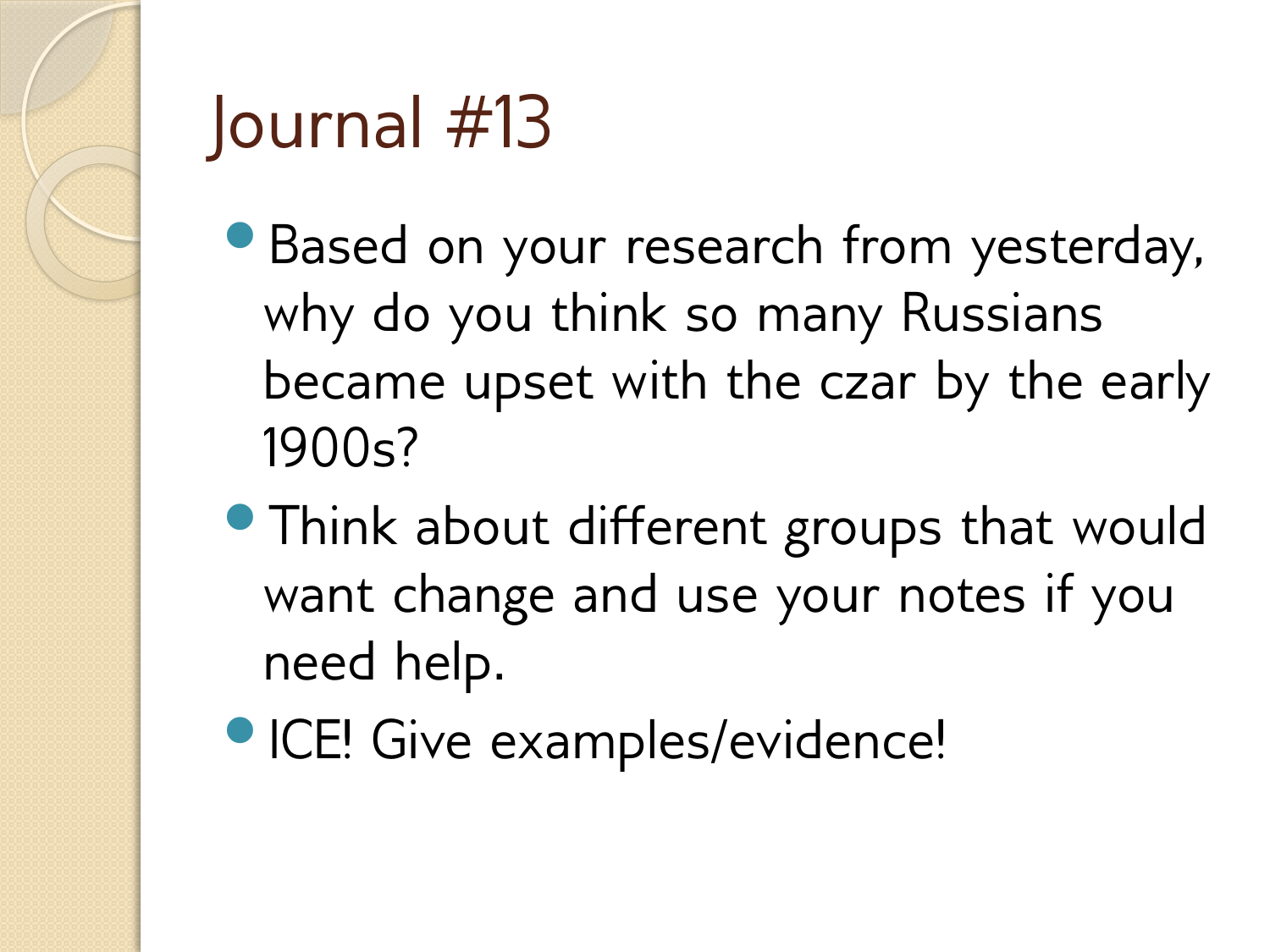

# Journal #13
Based on your research from yesterday, why do you think so many Russians became upset with the czar by the early 1900s?
Think about different groups that would want change and use your notes if you need help.
ICE! Give examples/evidence!